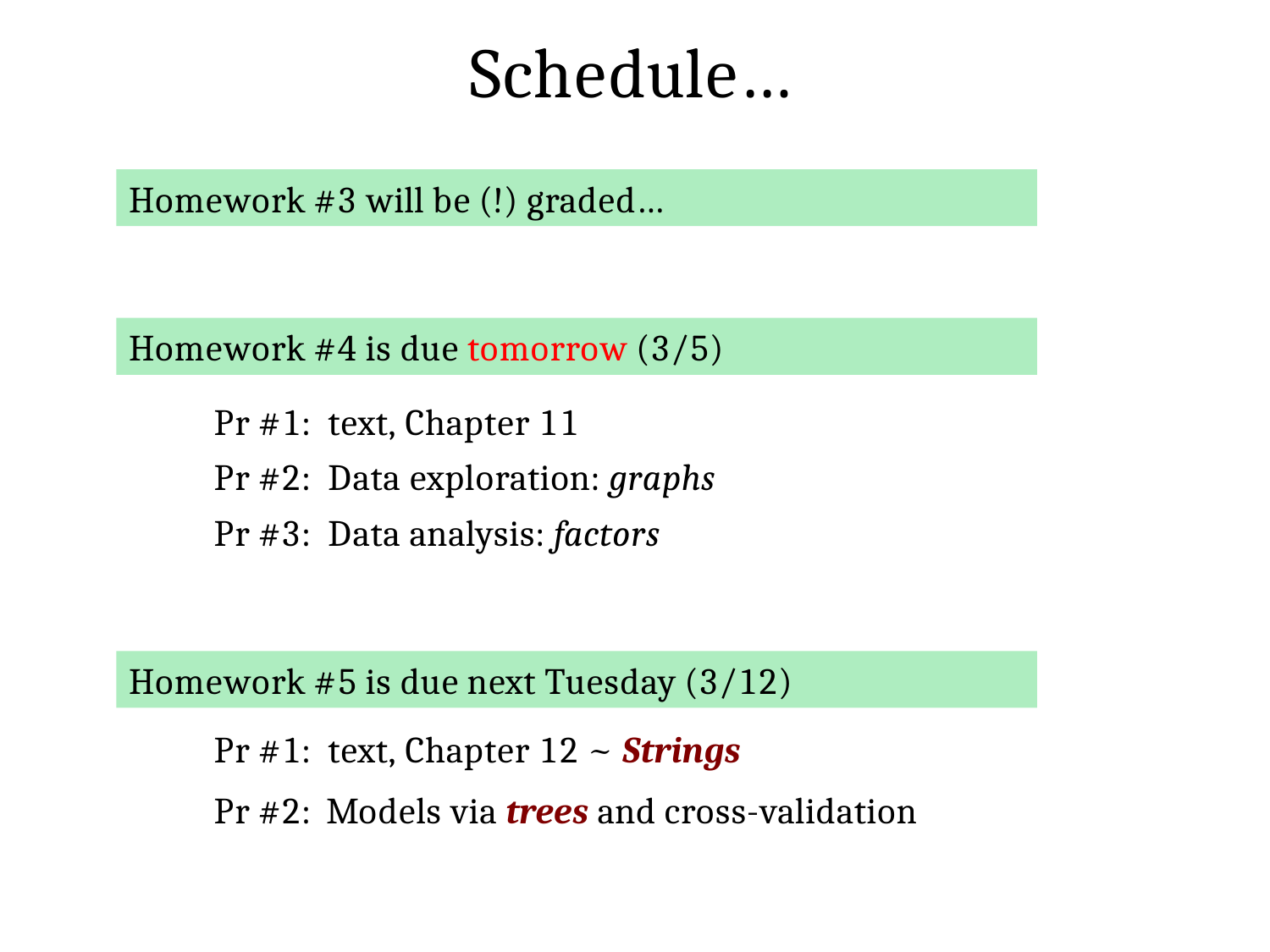

Schedule…
Homework #3 will be (!) graded…
Homework #4 is due tomorrow (3/5)
Pr #1:  text, Chapter 11
Pr #2:  Data exploration: graphs
Pr #3:  Data analysis: factors
Homework #5 is due next Tuesday (3/12)
Pr #1:  text, Chapter 12 ~ Strings
Pr #2:  Models via trees and cross-validation